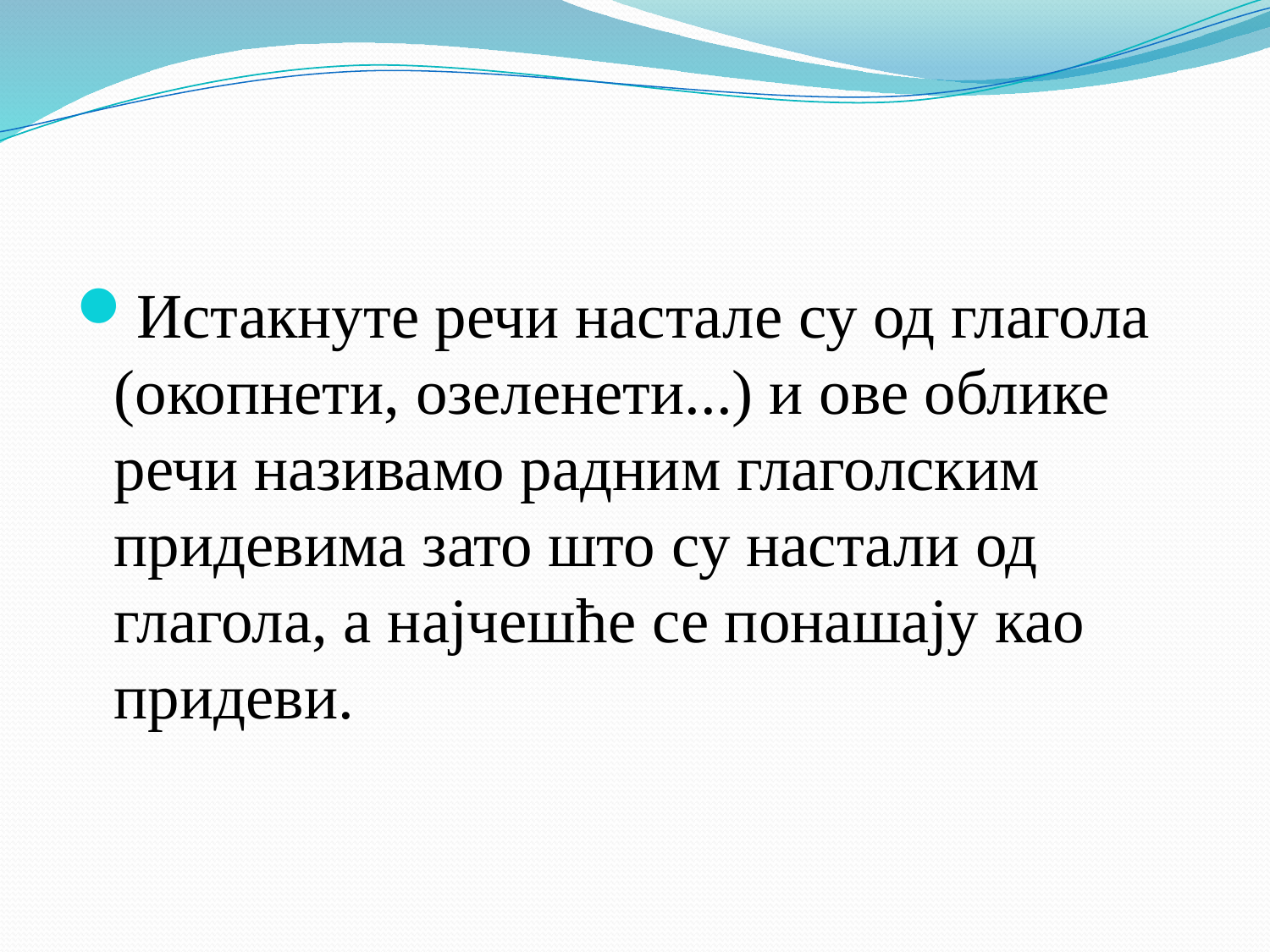

#
Истакнуте речи настале су од глагола (окопнети, озеленети...) и ове облике речи називамо радним глаголским придевима зато што су настали од глагола, а најчешће се понашају као придеви.